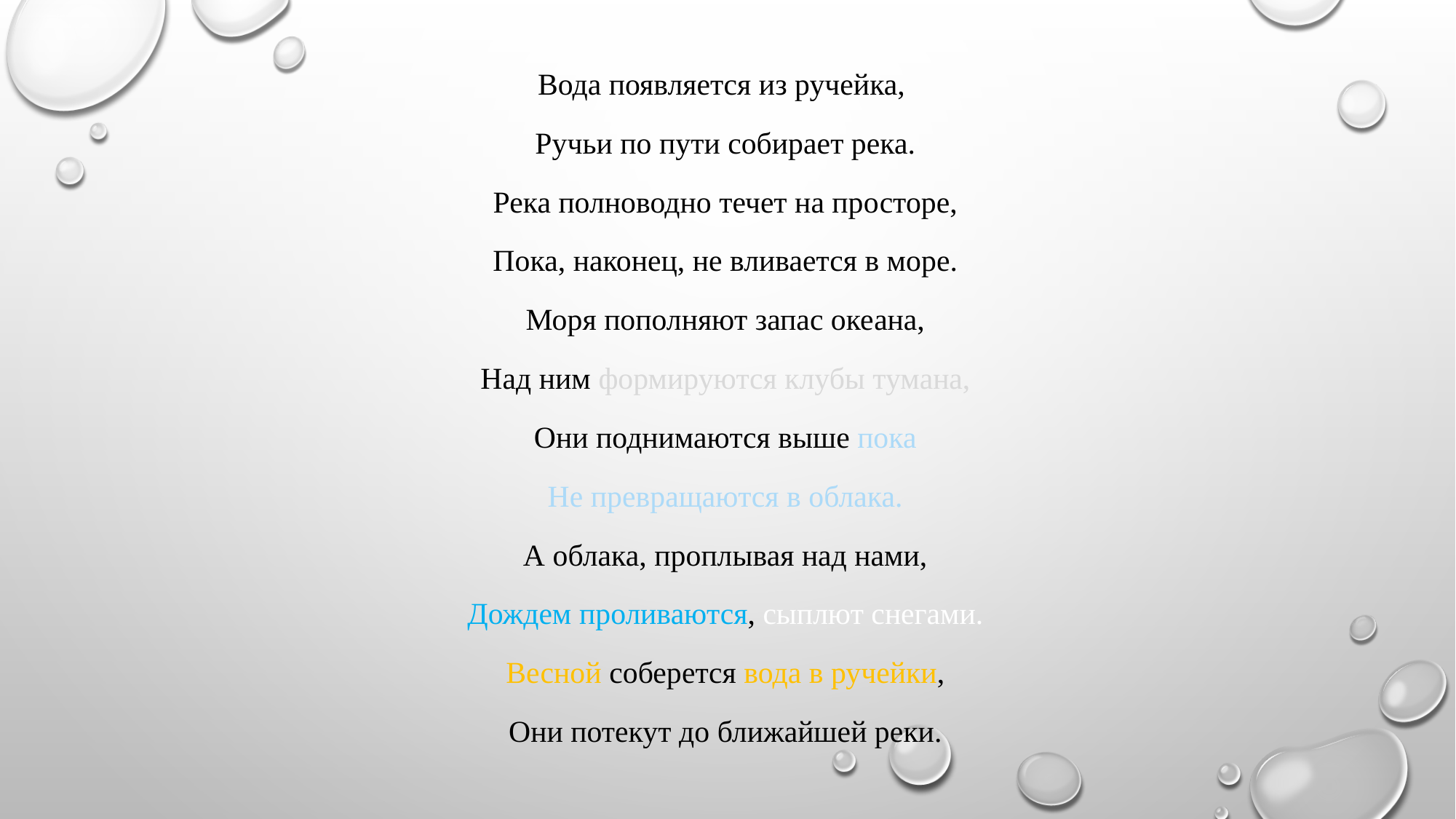

Вода появляется из ручейка,
Ручьи по пути собирает река.
Река полноводно течет на просторе,
Пока, наконец, не вливается в море.
Моря пополняют запас океана,
Над ним формируются клубы тумана,
Они поднимаются выше пока
Не превращаются в облака.
А облака, проплывая над нами,
Дождем проливаются, сыплют снегами.
Весной соберется вода в ручейки,
Они потекут до ближайшей реки.